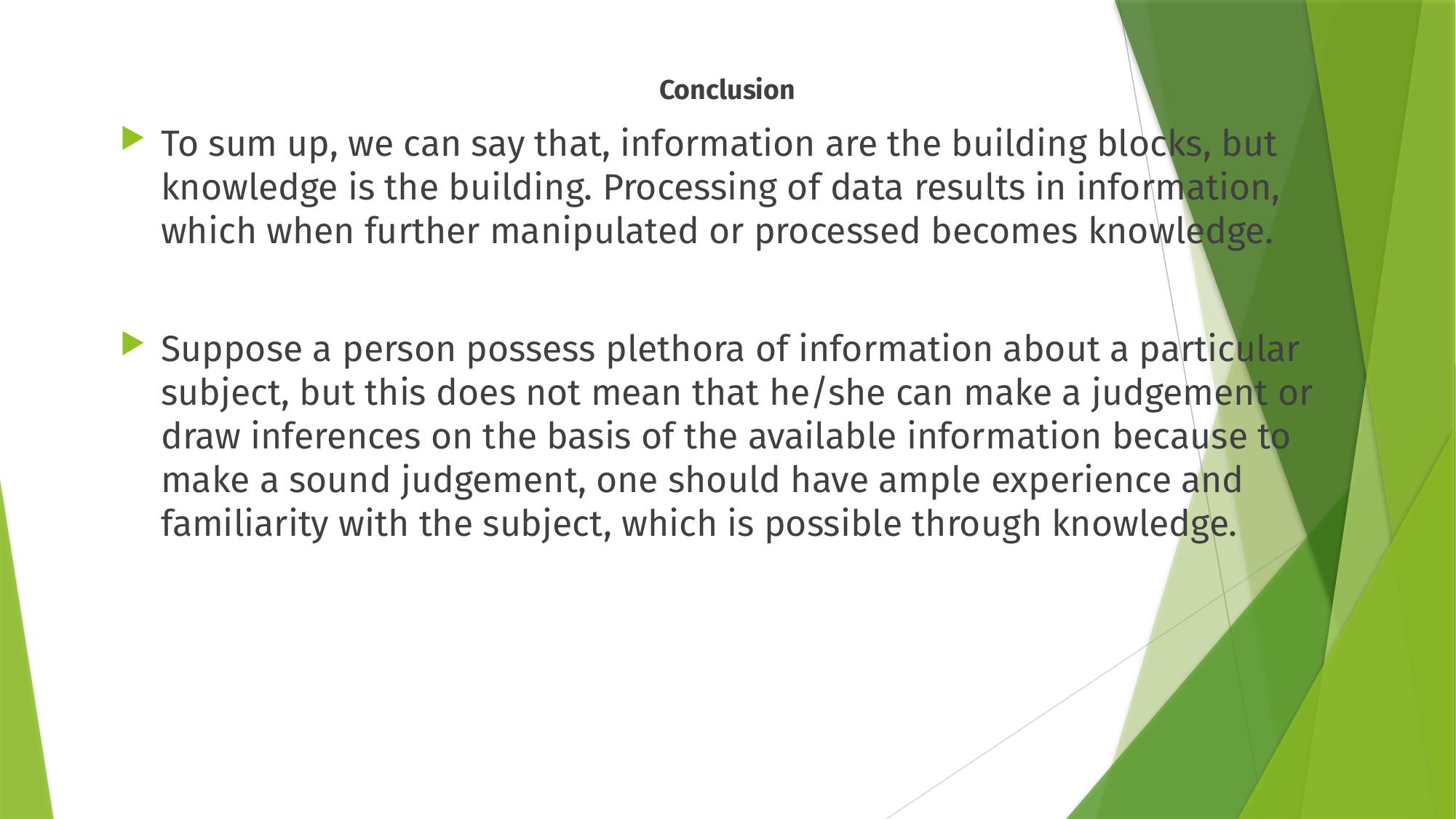

Conclusion
To sum up, we can say that, information are the building blocks, but knowledge is the building. Processing of data results in information, which when further manipulated or processed becomes knowledge.

Suppose a person possess plethora of information about a particular subject, but this does not mean that he/she can make a judgement or draw inferences on the basis of the available information because to make a sound judgement, one should have ample experience and familiarity with the subject, which is possible through knowledge.